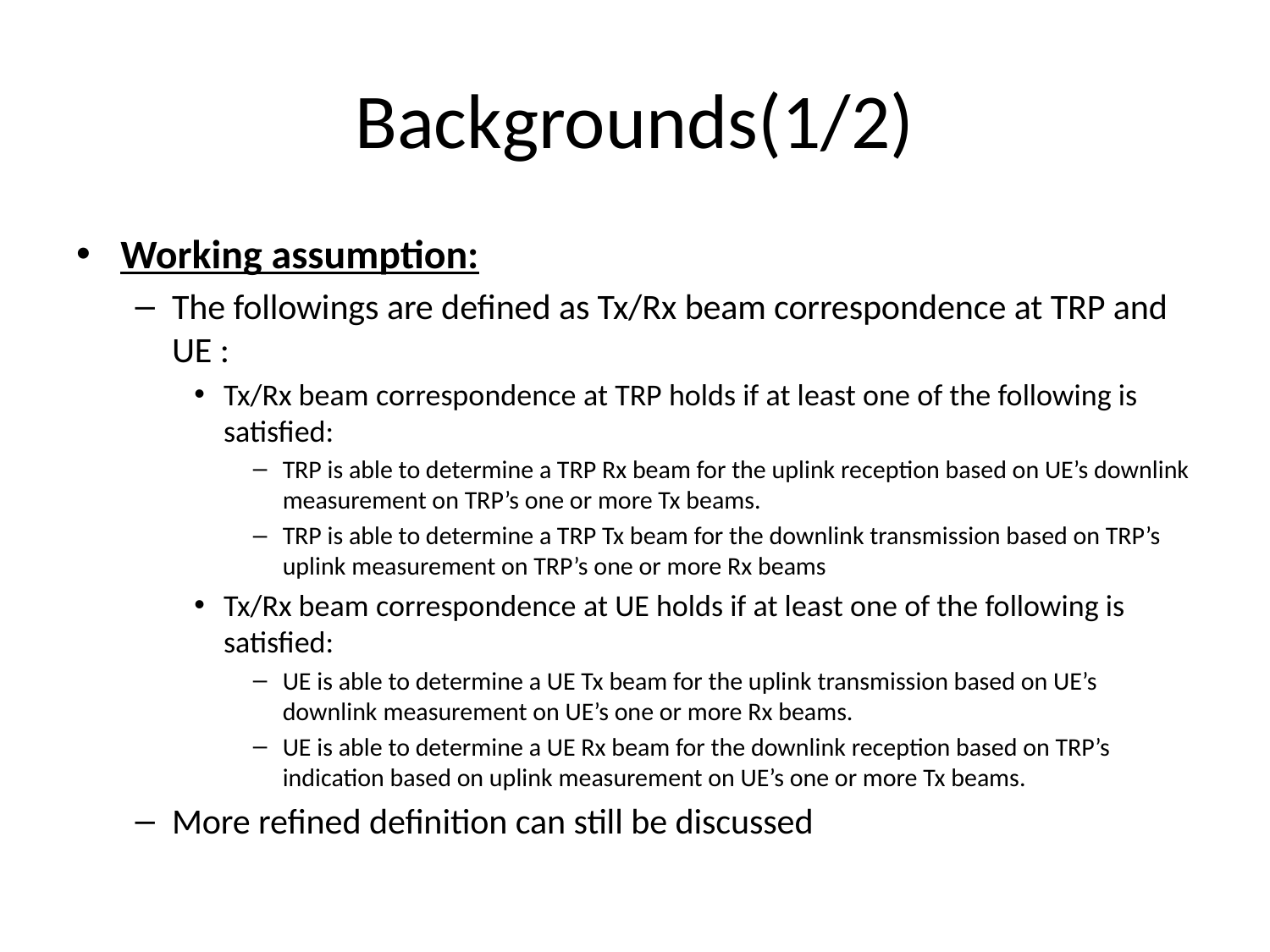

# Backgrounds(1/2)
Working assumption:
The followings are defined as Tx/Rx beam correspondence at TRP and UE :
Tx/Rx beam correspondence at TRP holds if at least one of the following is satisfied:
TRP is able to determine a TRP Rx beam for the uplink reception based on UE’s downlink measurement on TRP’s one or more Tx beams.
TRP is able to determine a TRP Tx beam for the downlink transmission based on TRP’s uplink measurement on TRP’s one or more Rx beams
Tx/Rx beam correspondence at UE holds if at least one of the following is satisfied:
UE is able to determine a UE Tx beam for the uplink transmission based on UE’s downlink measurement on UE’s one or more Rx beams.
UE is able to determine a UE Rx beam for the downlink reception based on TRP’s indication based on uplink measurement on UE’s one or more Tx beams.
More refined definition can still be discussed